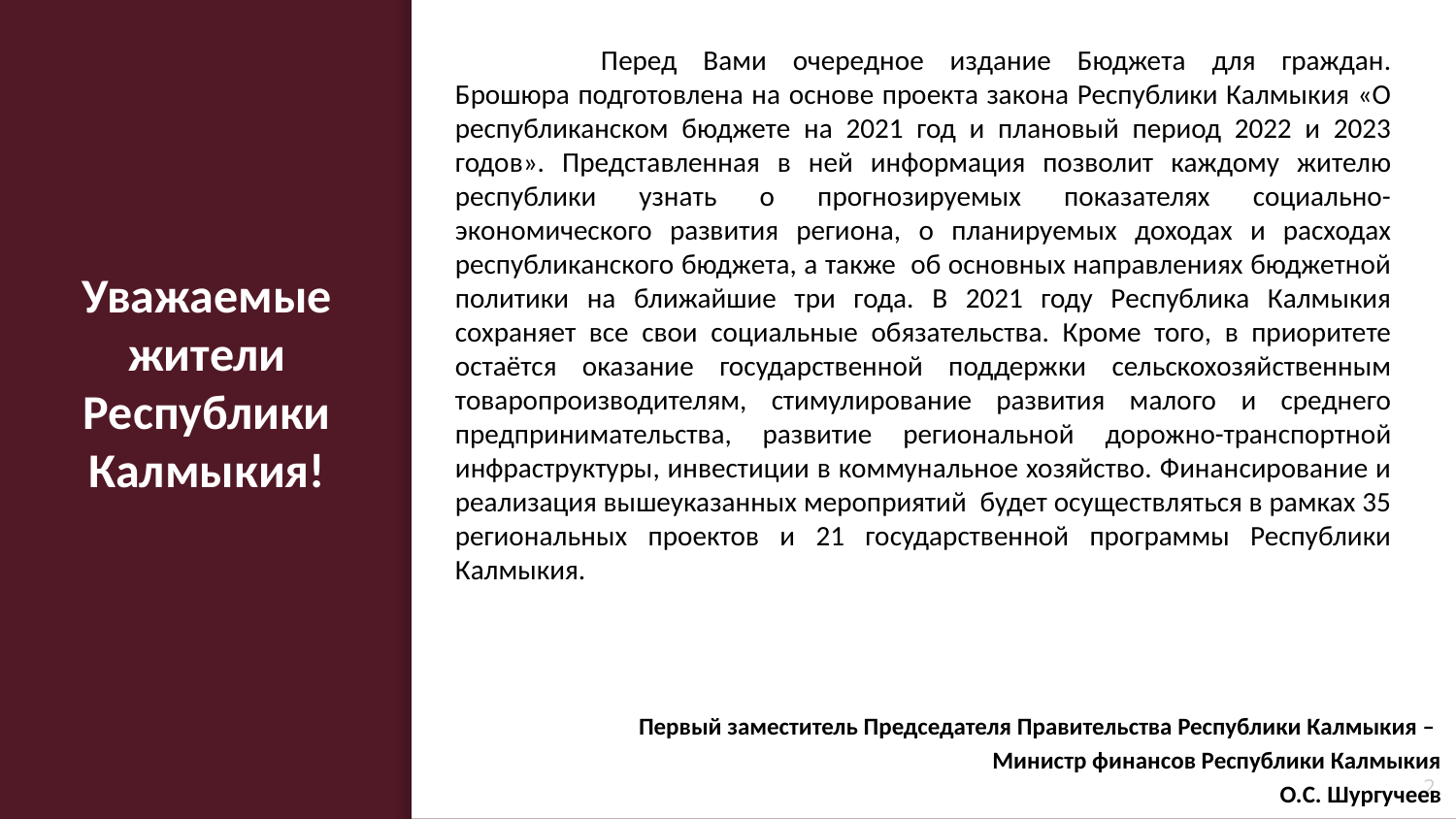

Перед Вами очередное издание Бюджета для граждан. Брошюра подготовлена на основе проекта закона Республики Калмыкия «О республиканском бюджете на 2021 год и плановый период 2022 и 2023 годов». Представленная в ней информация позволит каждому жителю республики узнать о прогнозируемых показателях социально-экономического развития региона, о планируемых доходах и расходах республиканского бюджета, а также  об основных направлениях бюджетной политики на ближайшие три года. В 2021 году Республика Калмыкия сохраняет все свои социальные обязательства. Кроме того, в приоритете остаётся оказание государственной поддержки сельскохозяйственным товаропроизводителям, стимулирование развития малого и среднего предпринимательства, развитие региональной дорожно-транспортной инфраструктуры, инвестиции в коммунальное хозяйство. Финансирование и реализация вышеуказанных мероприятий  будет осуществляться в рамках 35 региональных проектов и 21 государственной программы Республики Калмыкия.
# Уважаемые жители Республики Калмыкия!
Первый заместитель Председателя Правительства Республики Калмыкия –
Министр финансов Республики Калмыкия
О.С. Шургучеев
2